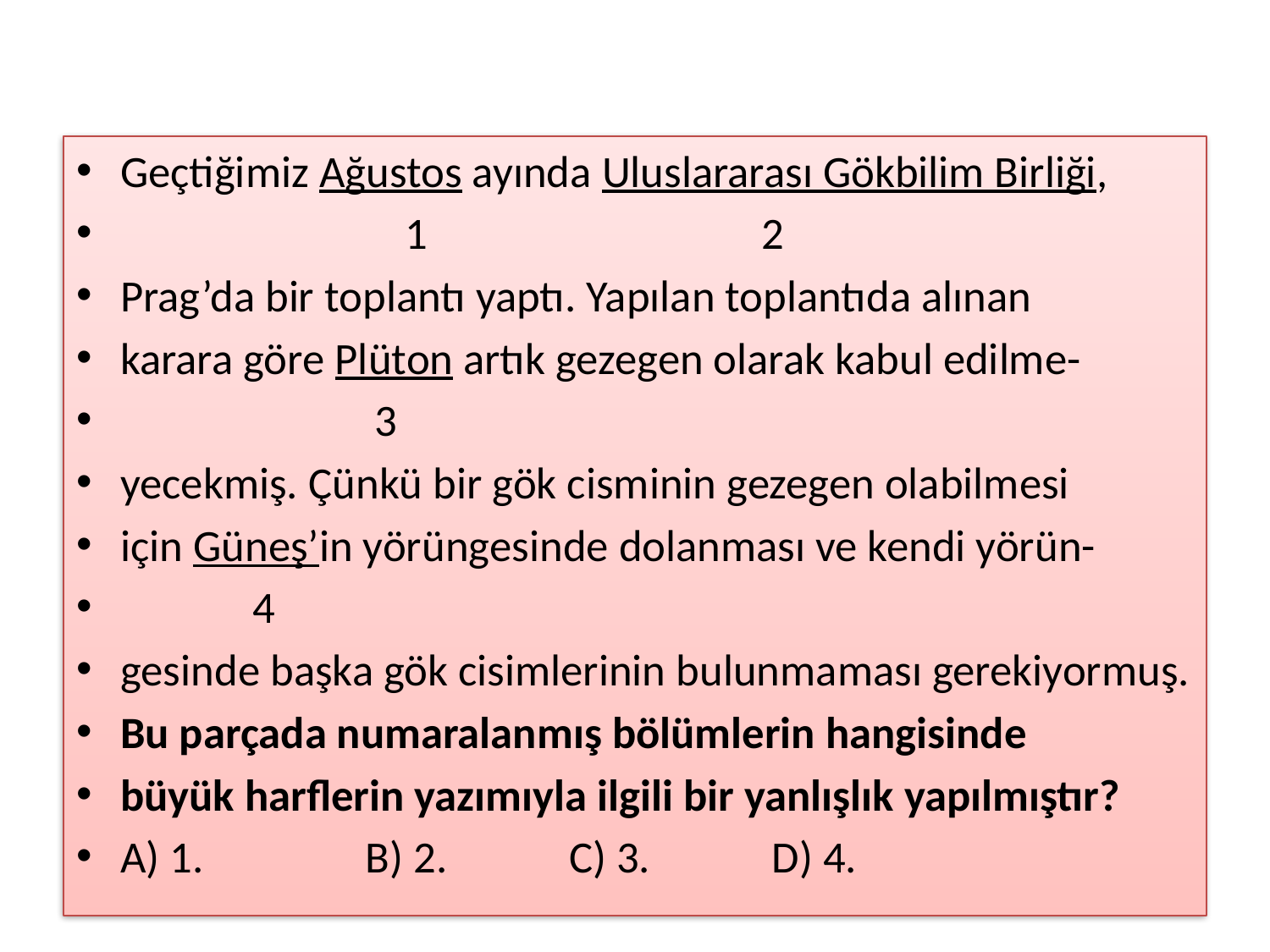

#
Geçtiğimiz Ağustos ayında Uluslararası Gökbilim Birliği,
                            1                                 2
Prag’da bir toplantı yaptı. Yapılan toplantıda alınan
karara göre Plüton artık gezegen olarak kabul edilme-
                         3
yecekmiş. Çünkü bir gök cisminin gezegen olabilmesi
için Güneş’in yörüngesinde dolanması ve kendi yörün-
             4
gesinde başka gök cisimlerinin bulunmaması gerekiyormuş.
Bu parçada numaralanmış bölümlerin hangisinde
büyük harflerin yazımıyla ilgili bir yanlışlık yapılmıştır?
A) 1.                B) 2.            C) 3.            D) 4.